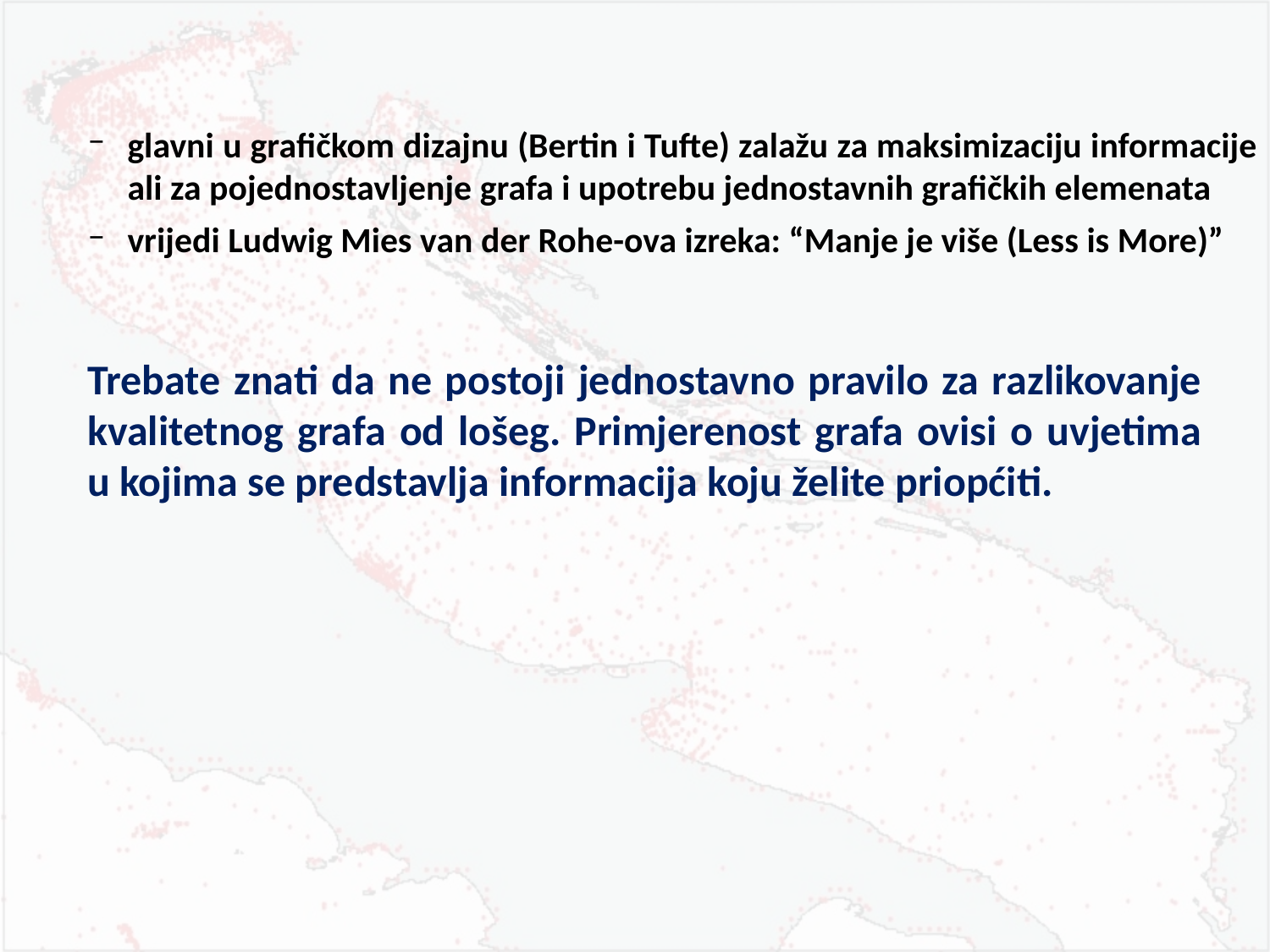

glavni u grafičkom dizajnu (Bertin i Tufte) zalažu za maksimizaciju informacije ali za pojednostavljenje grafa i upotrebu jednostavnih grafičkih elemenata
vrijedi Ludwig Mies van der Rohe-ova izreka: “Manje je više (Less is More)”
Trebate znati da ne postoji jednostavno pravilo za razlikovanje kvalitetnog grafa od lošeg. Primjerenost grafa ovisi o uvjetima u kojima se predstavlja informacija koju želite priopćiti.